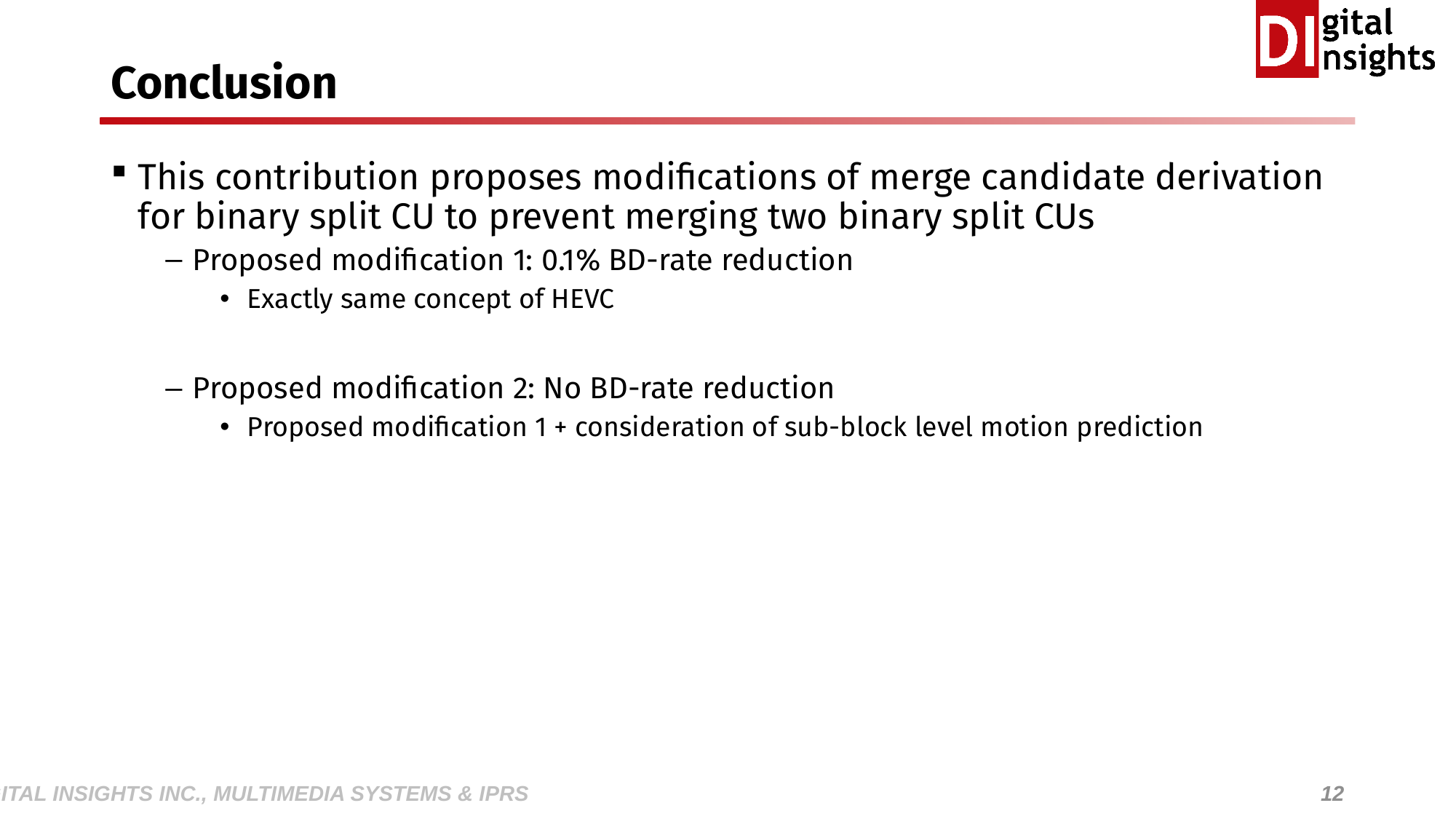

# Conclusion
This contribution proposes modifications of merge candidate derivation for binary split CU to prevent merging two binary split CUs
Proposed modification 1: 0.1% BD-rate reduction
Exactly same concept of HEVC

Proposed modification 2: No BD-rate reduction
Proposed modification 1 + consideration of sub-block level motion prediction

12